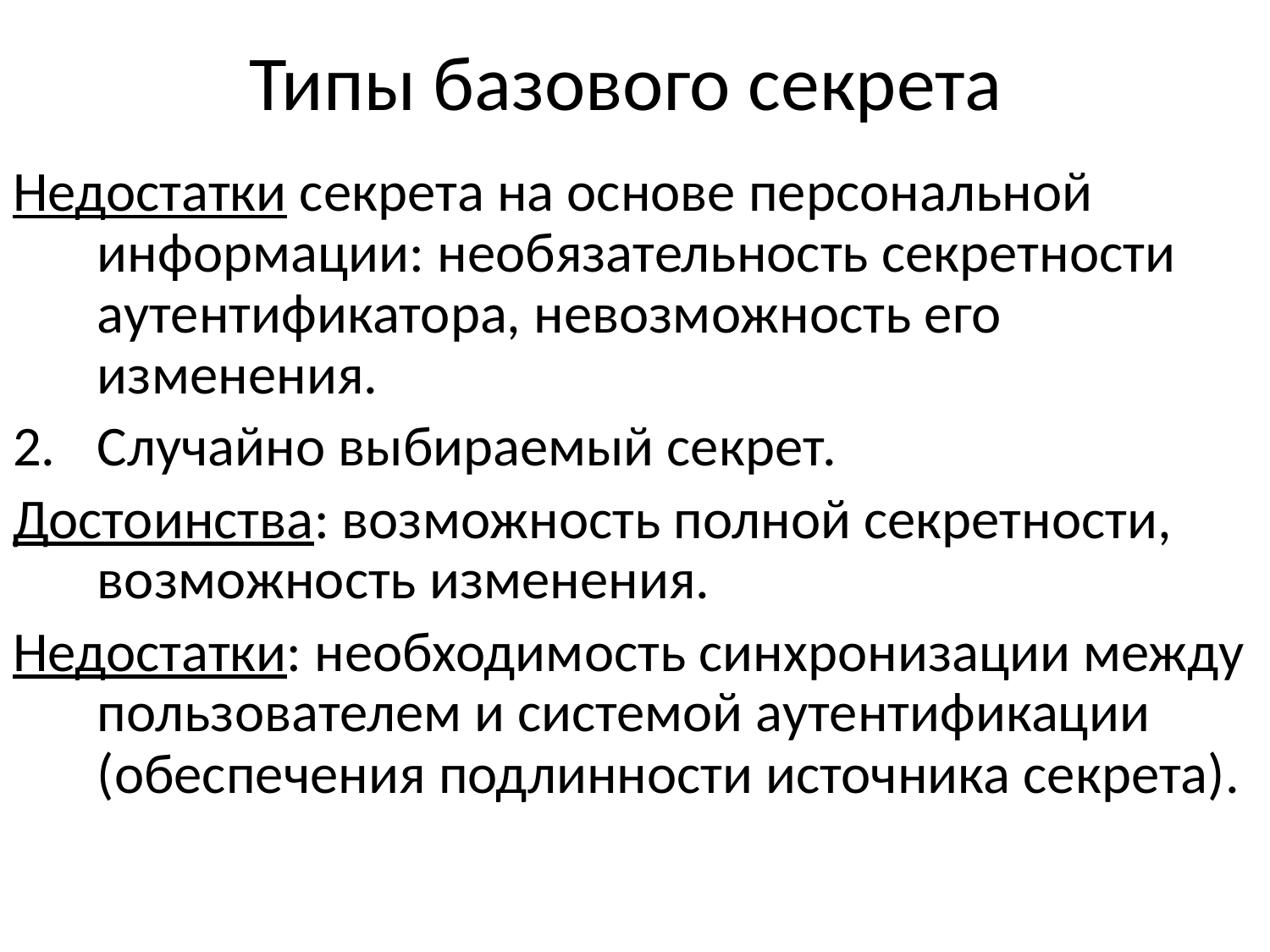

# Типы базового секрета
Недостатки секрета на основе персональной информации: необязательность секретности аутентификатора, невозможность его изменения.
Случайно выбираемый секрет.
Достоинства: возможность полной секретности, возможность изменения.
Недостатки: необходимость синхронизации между пользователем и системой аутентификации (обеспечения подлинности источника секрета).